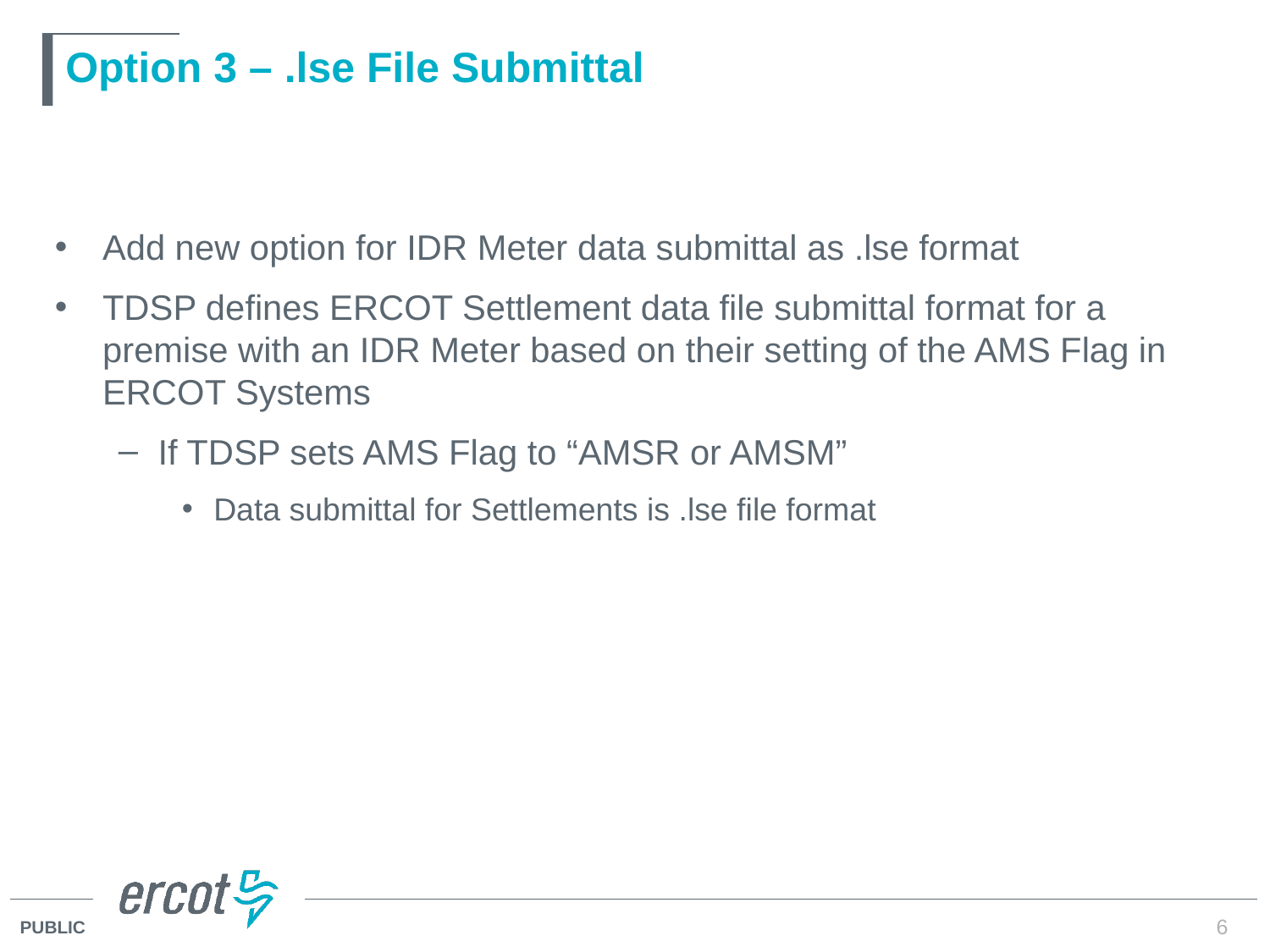

# Option 3 – .lse File Submittal

Add new option for IDR Meter data submittal as .lse format
TDSP defines ERCOT Settlement data file submittal format for a premise with an IDR Meter based on their setting of the AMS Flag in ERCOT Systems
If TDSP sets AMS Flag to “AMSR or AMSM”
Data submittal for Settlements is .lse file format

6